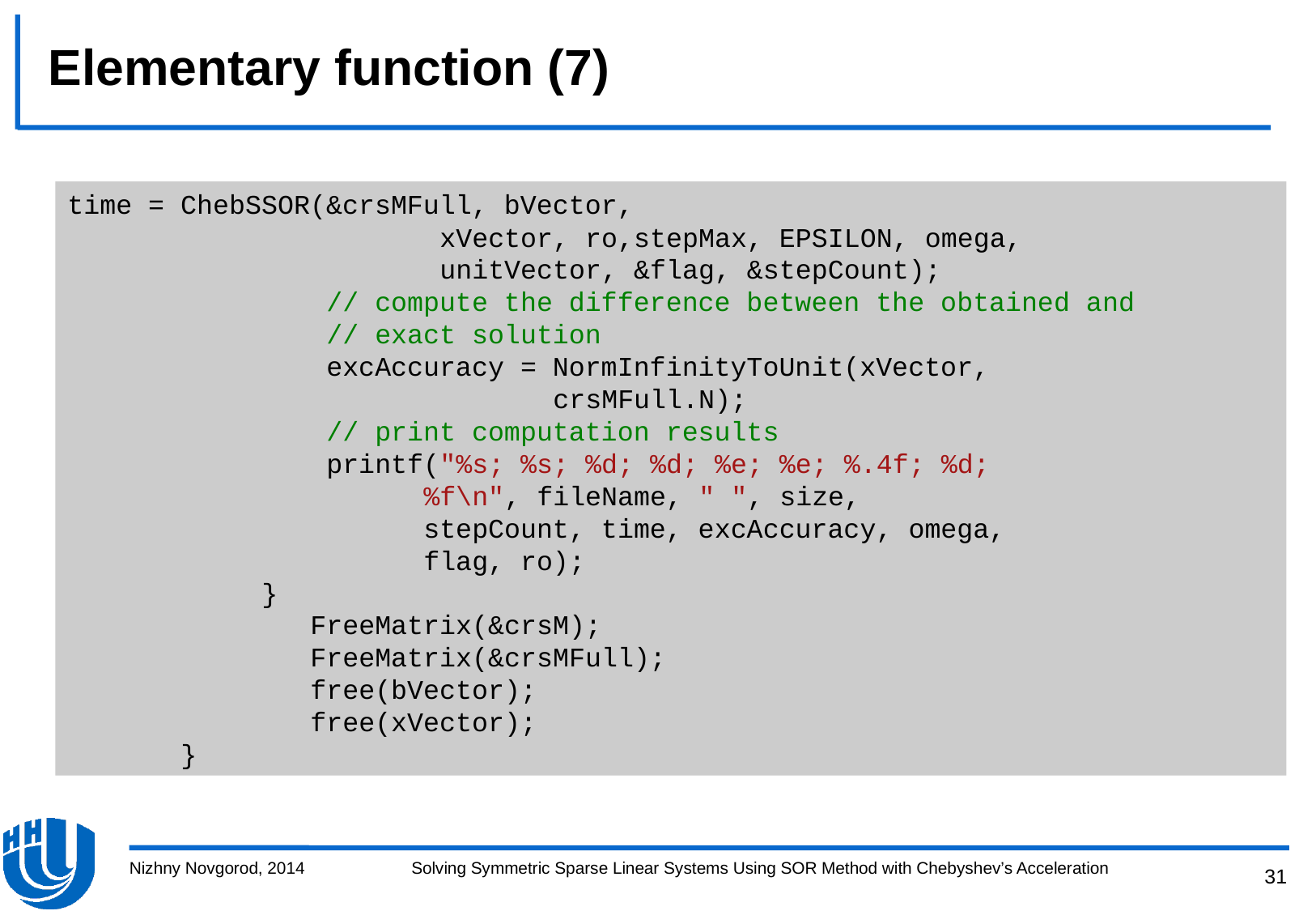

# Elementary function (7)

time = ChebSSOR(&crsMFull, bVector,
                       xVector, ro,stepMax, EPSILON, omega,
                       unitVector, &flag, &stepCount);
                // compute the difference between the obtained and
                // exact solution
                excAccuracy = NormInfinityToUnit(xVector,
                              crsMFull.N);
                // print computation results
                printf("%s; %s; %d; %d; %e; %e; %.4f; %d;
                      %f\n", fileName, " ", size,
                      stepCount, time, excAccuracy, omega,
                      flag, ro);
            }
    		FreeMatrix(&crsM);
    		FreeMatrix(&crsMFull);
               free(bVector);
    		free(xVector);
       }
Nizhny Novgorod, 2014
Solving Symmetric Sparse Linear Systems Using SOR Method with Chebyshev’s Acceleration